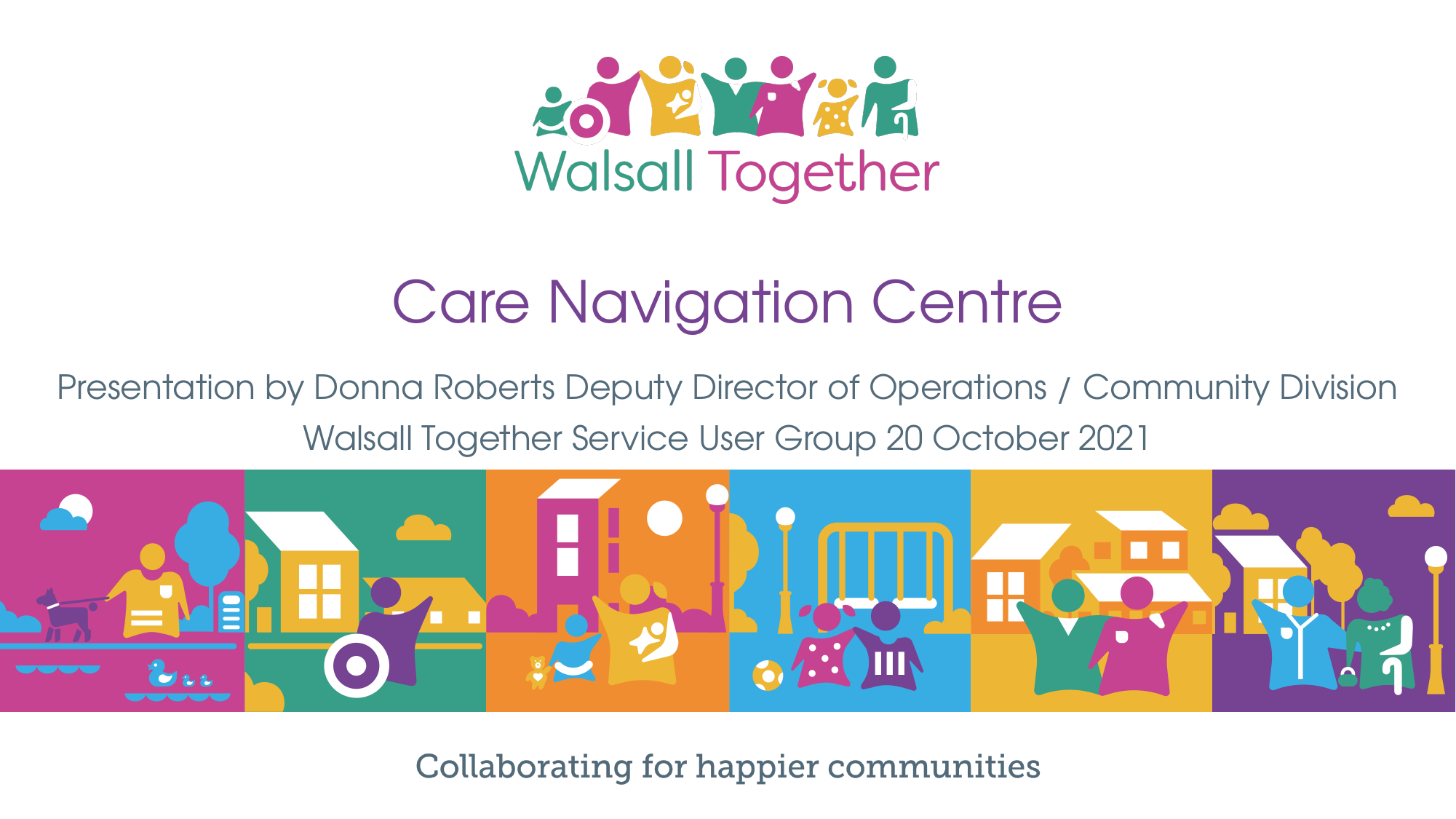

# Care Navigation Centre
Presentation by Donna Roberts Deputy Director of Operations / Community Division
Walsall Together Service User Group 20 October 2021